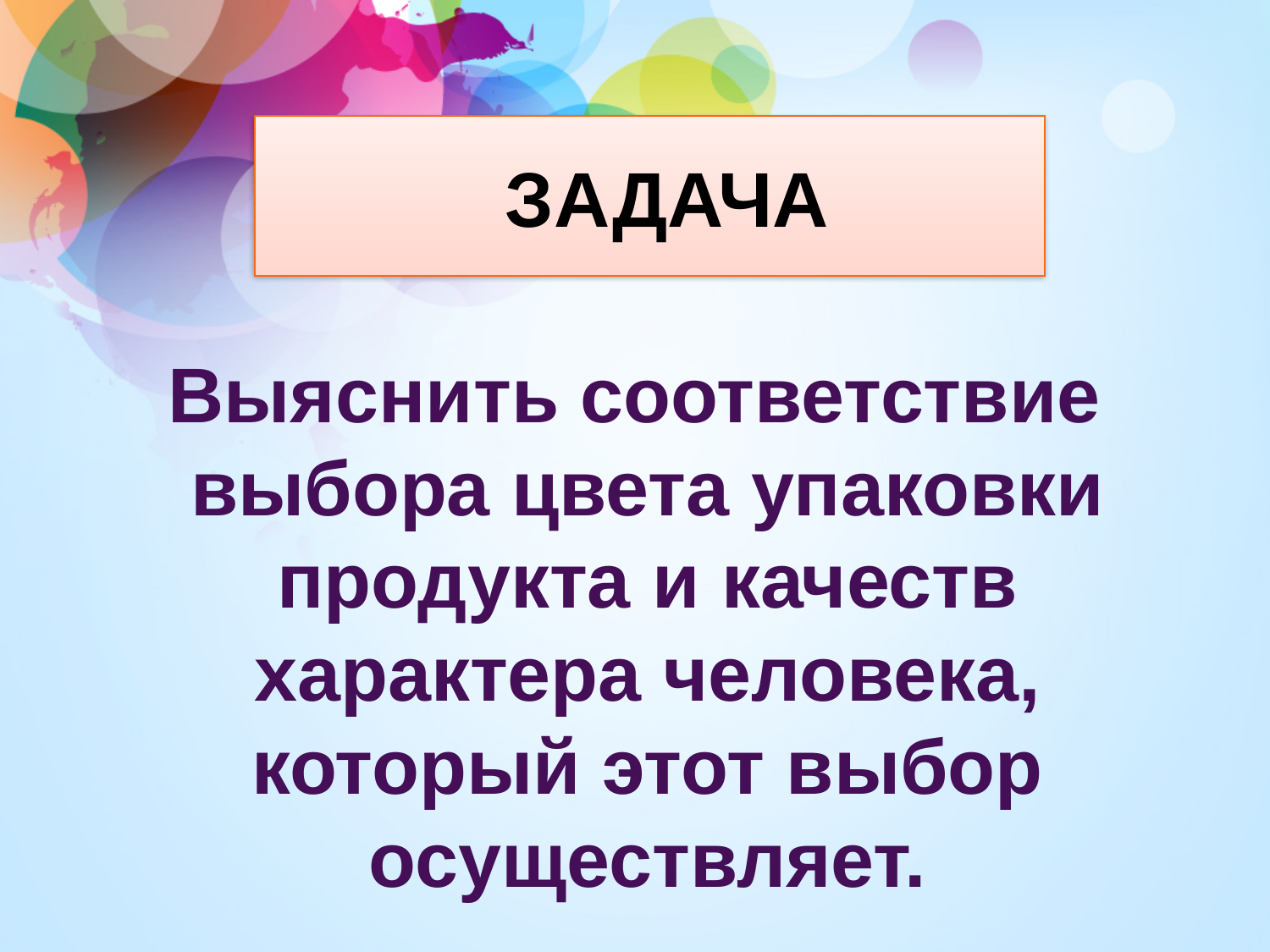

# ЗАДАЧА
 Выяснить соответствие выбора цвета упаковки продукта и качеств характера человека, который этот выбор осуществляет.